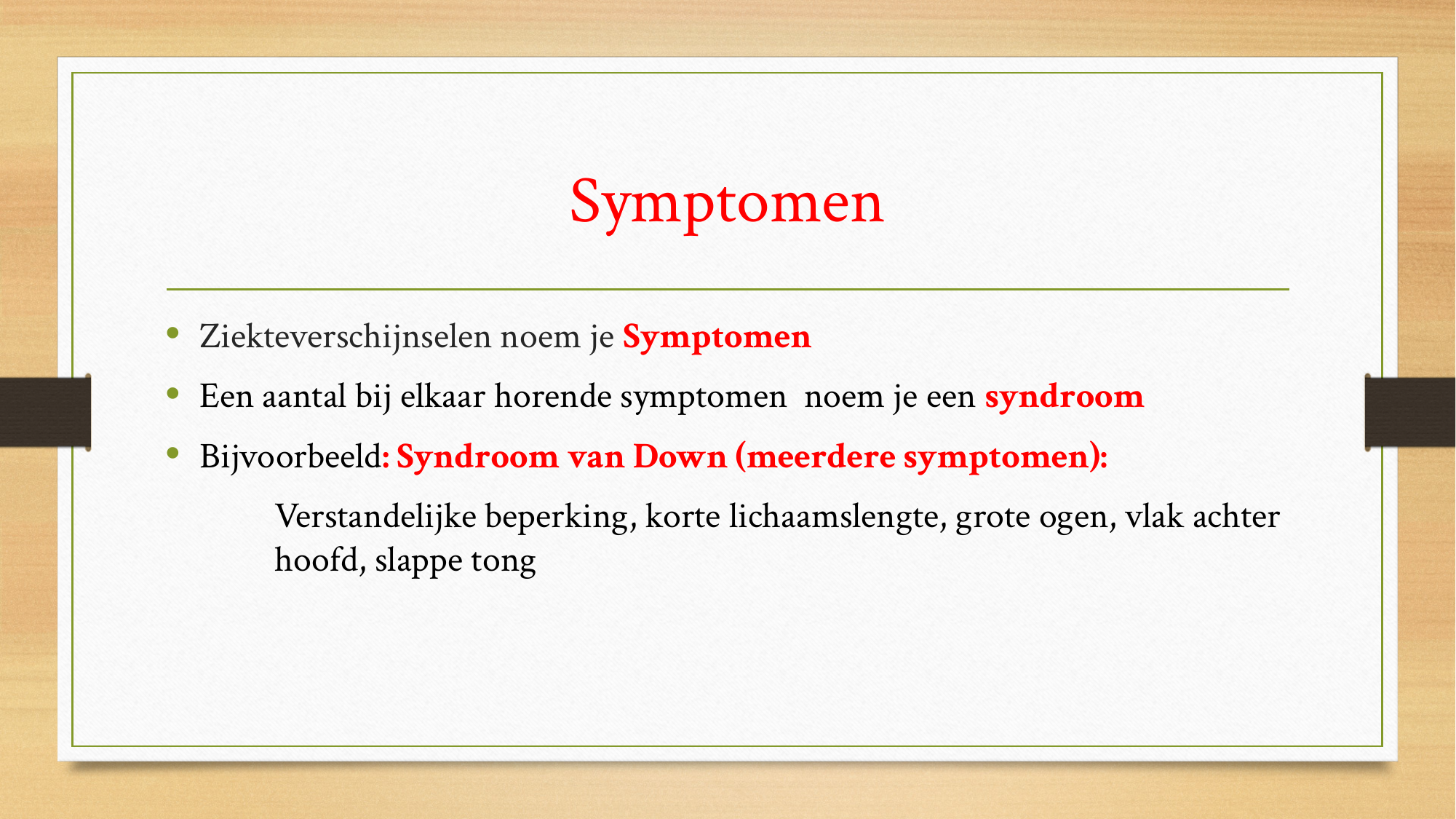

# Symptomen
Ziekteverschijnselen noem je Symptomen
Een aantal bij elkaar horende symptomen  noem je een syndroom
Bijvoorbeeld: Syndroom van Down (meerdere symptomen):
	Verstandelijke beperking, korte lichaamslengte, grote ogen, vlak achter 	hoofd, slappe tong